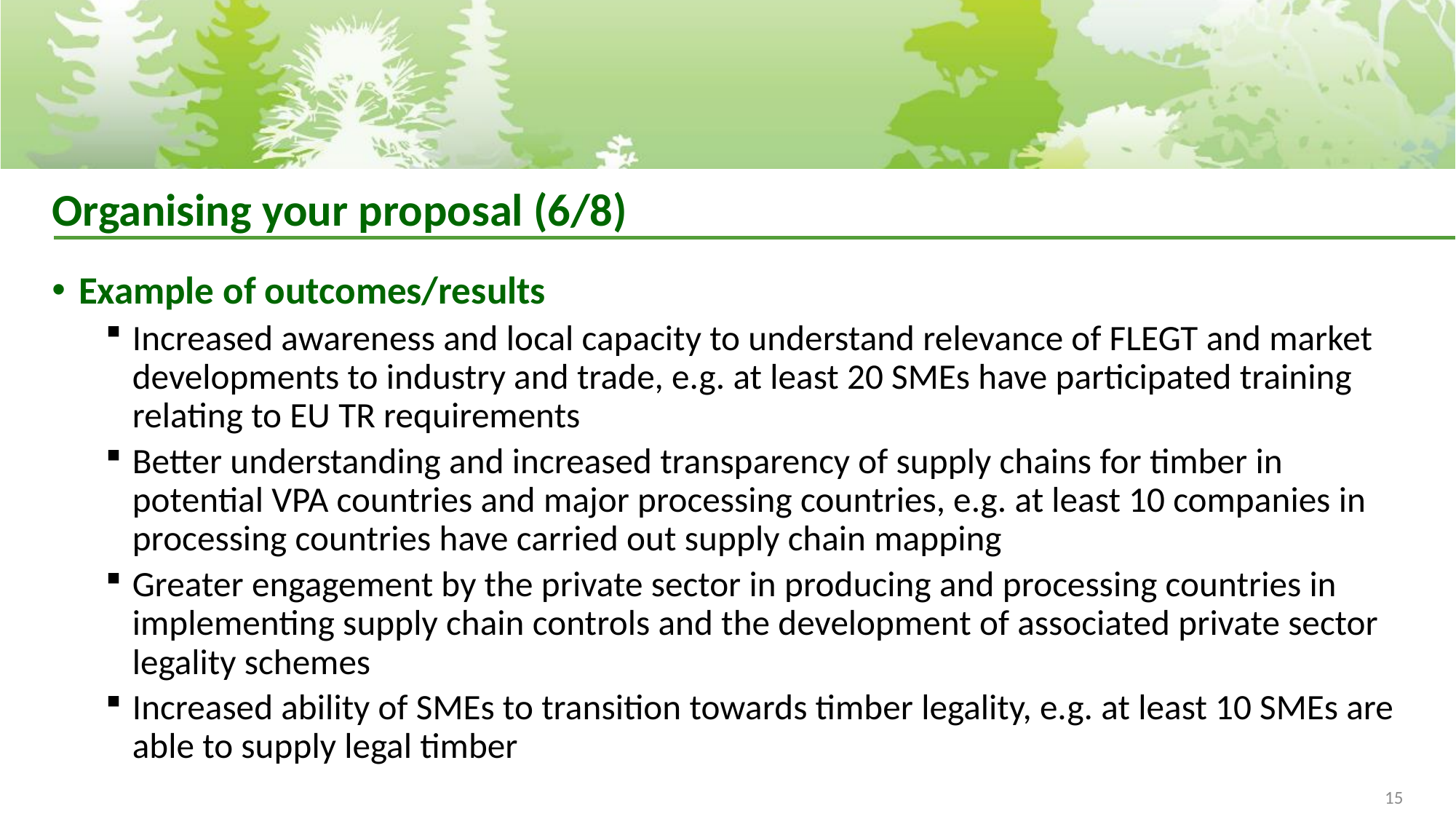

# Organising your proposal (6/8)
Example of outcomes/results
Increased awareness and local capacity to understand relevance of FLEGT and market developments to industry and trade, e.g. at least 20 SMEs have participated training relating to EU TR requirements
Better understanding and increased transparency of supply chains for timber in potential VPA countries and major processing countries, e.g. at least 10 companies in processing countries have carried out supply chain mapping
Greater engagement by the private sector in producing and processing countries in implementing supply chain controls and the development of associated private sector legality schemes
Increased ability of SMEs to transition towards timber legality, e.g. at least 10 SMEs are able to supply legal timber
15